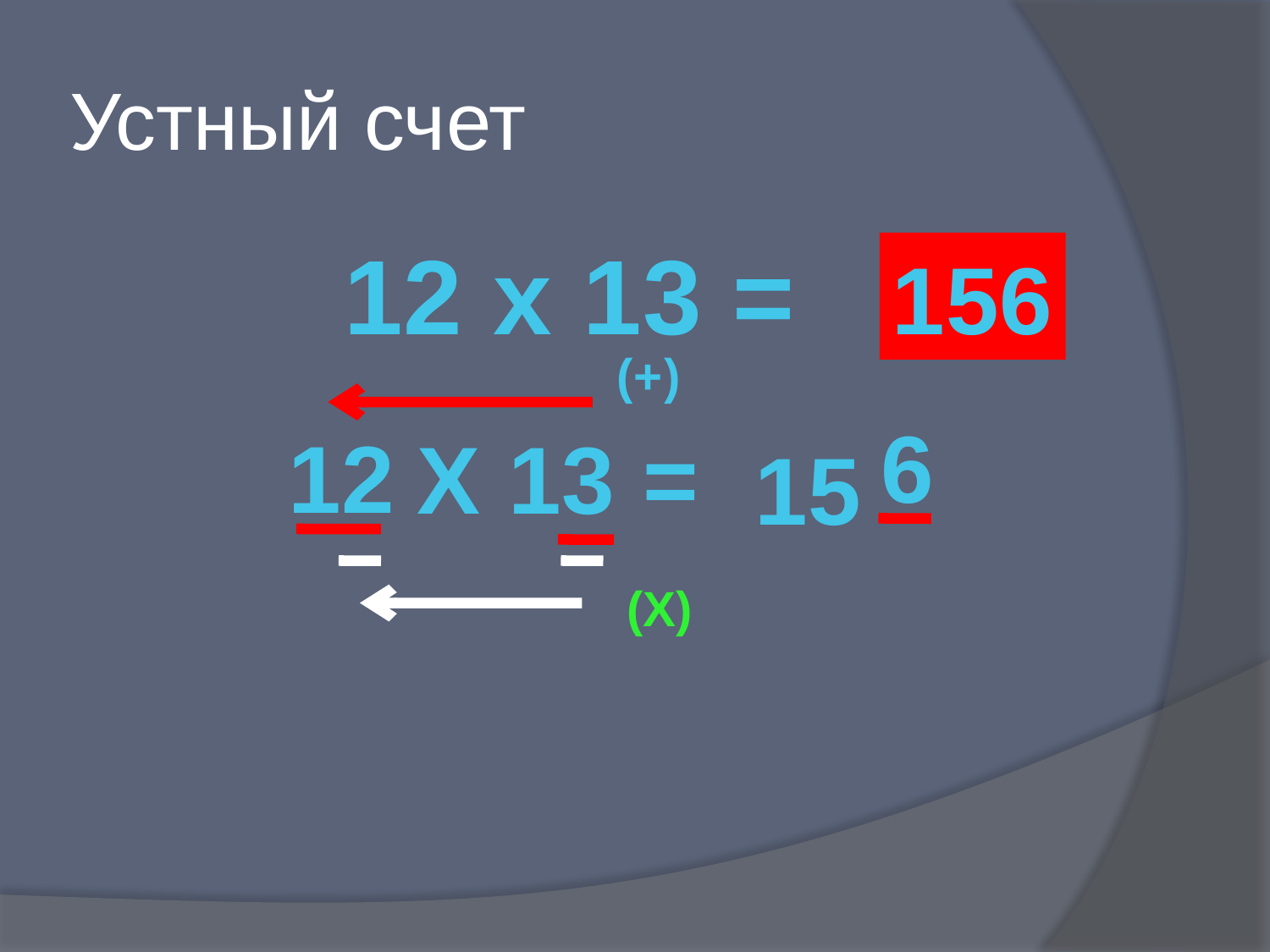

# Устный счет
12 х 13 =
156
(+)
6
12
Х 13 =
15
(х)